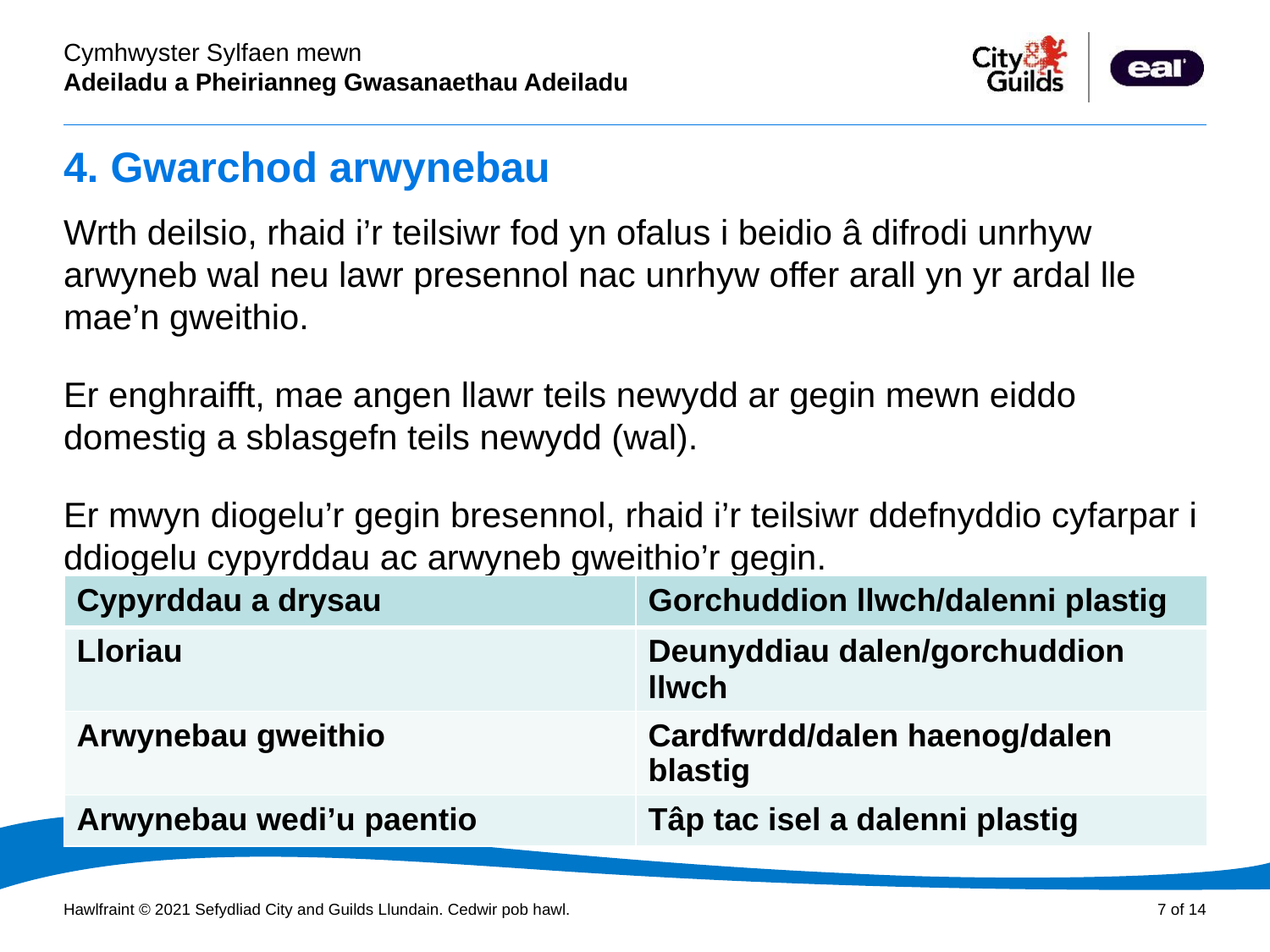

# 4. Gwarchod arwynebau
Wrth deilsio, rhaid i’r teilsiwr fod yn ofalus i beidio â difrodi unrhyw arwyneb wal neu lawr presennol nac unrhyw offer arall yn yr ardal lle mae’n gweithio.
Er enghraifft, mae angen llawr teils newydd ar gegin mewn eiddo domestig a sblasgefn teils newydd (wal).
Er mwyn diogelu’r gegin bresennol, rhaid i’r teilsiwr ddefnyddio cyfarpar i ddiogelu cypyrddau ac arwyneb gweithio’r gegin.

| Cypyrddau a drysau | Gorchuddion llwch/dalenni plastig |
| --- | --- |
| Lloriau | Deunyddiau dalen/gorchuddion llwch |
| Arwynebau gweithio | Cardfwrdd/dalen haenog/dalen blastig |
| Arwynebau wedi’u paentio | Tâp tac isel a dalenni plastig |